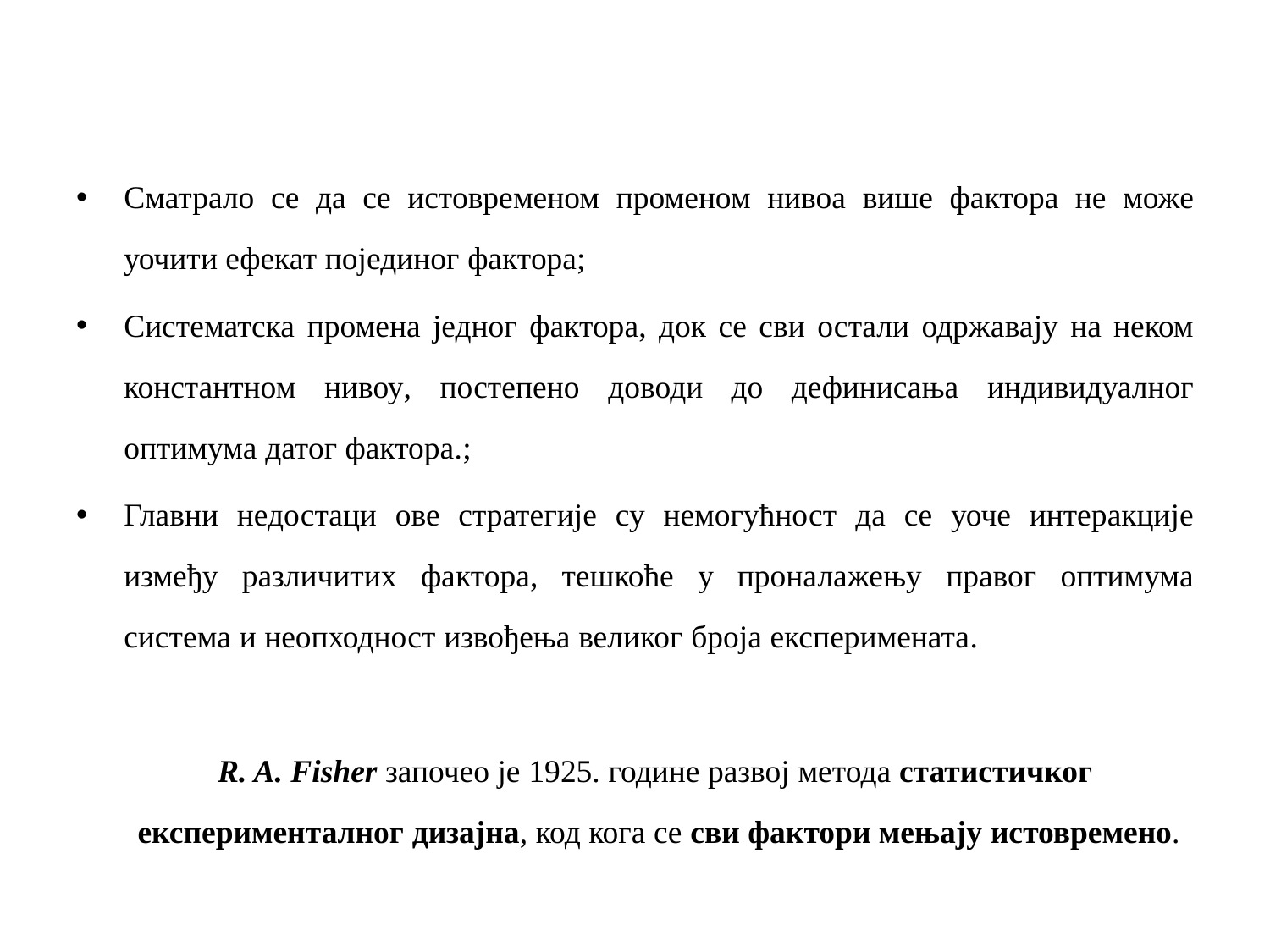

Сматрало се да се истовременом променом нивоа више фактора не може уочити ефекат појединог фактора;
Систематска промена једног фактора, док се сви остали одржавају на неком константном нивоу, постепено доводи до дефинисања индивидуалног оптимума датог фактора.;
Главни недостаци ове стратегије су немогућност да се уоче интеракције између различитих фактора, тешкоће у проналажењу правог оптимума система и неопходност извођења великог броја експеримената.

     R. A. Fisher започео је 1925. године развој метода статистичког експерименталног дизајна, код кога се сви фактори мењају истовремено.